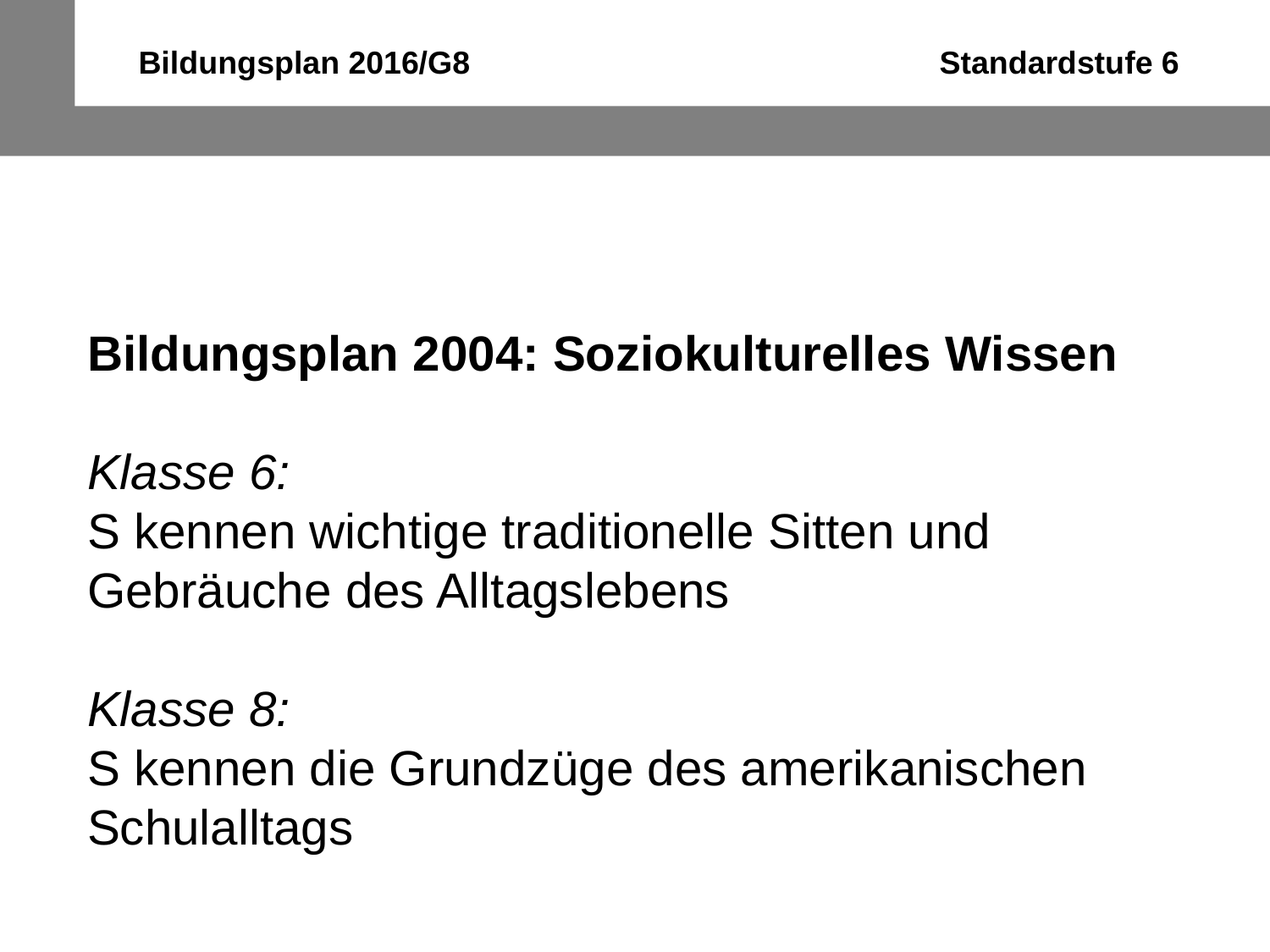

Bildungsplan 2016/G8                                                     Standardstufe 6

Bildungsplan 2004: Soziokulturelles Wissen

Klasse 6:
S kennen wichtige traditionelle Sitten und Gebräuche des Alltagslebens

Klasse 8:
S kennen die Grundzüge des amerikanischen Schulalltags